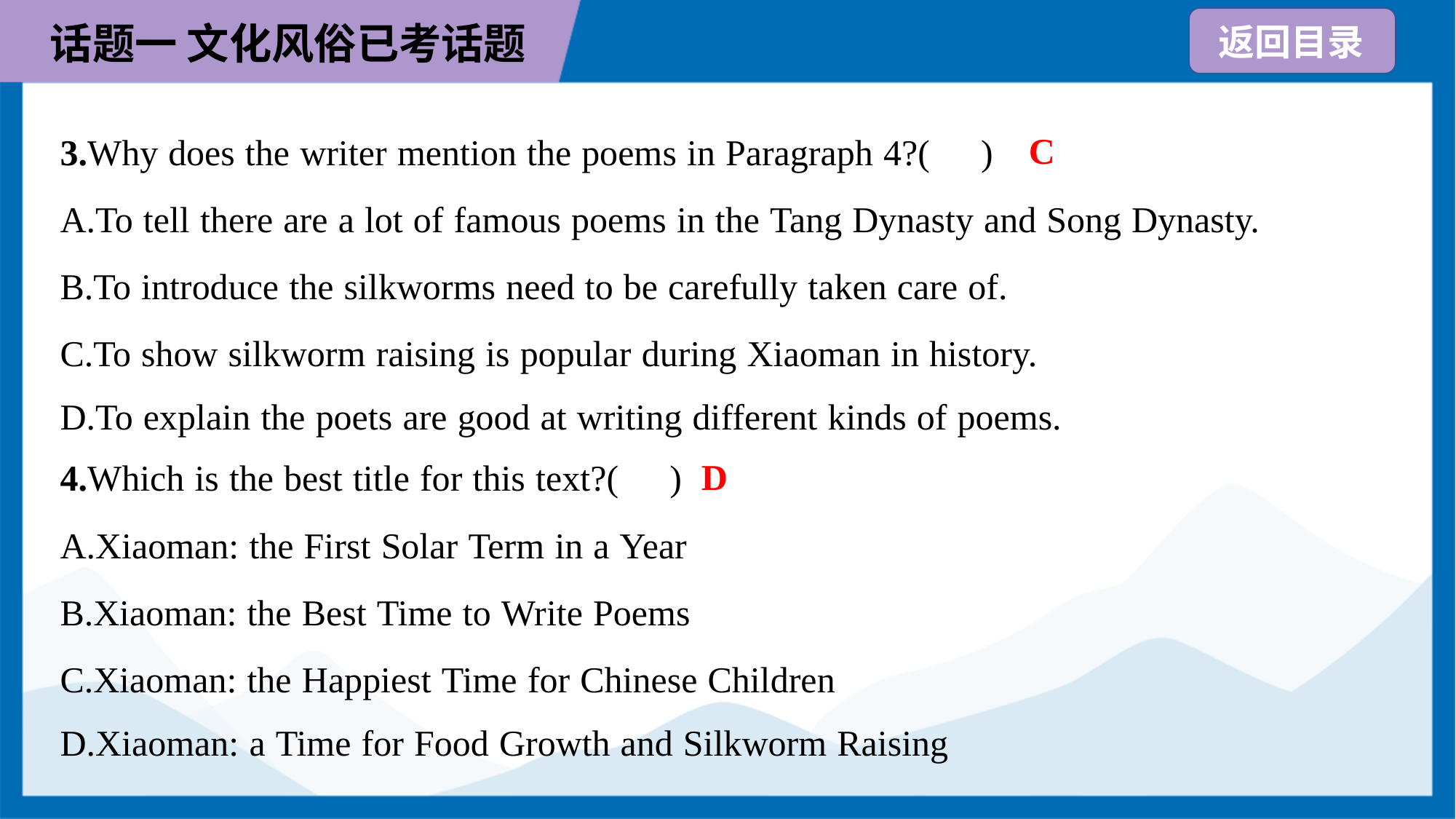

C
3.Why does the writer mention the poems in Paragraph 4?(     )
A.To tell there are a lot of famous poems in the Tang Dynasty and Song Dynasty.
B.To introduce the silkworms need to be carefully taken care of.
C.To show silkworm raising is popular during Xiaoman in history.
D.To explain the poets are good at writing different kinds of poems.
D
4.Which is the best title for this text?(     )
A.Xiaoman: the First Solar Term in a Year
B.Xiaoman: the Best Time to Write Poems
C.Xiaoman: the Happiest Time for Chinese Children
D.Xiaoman: a Time for Food Growth and Silkworm Raising